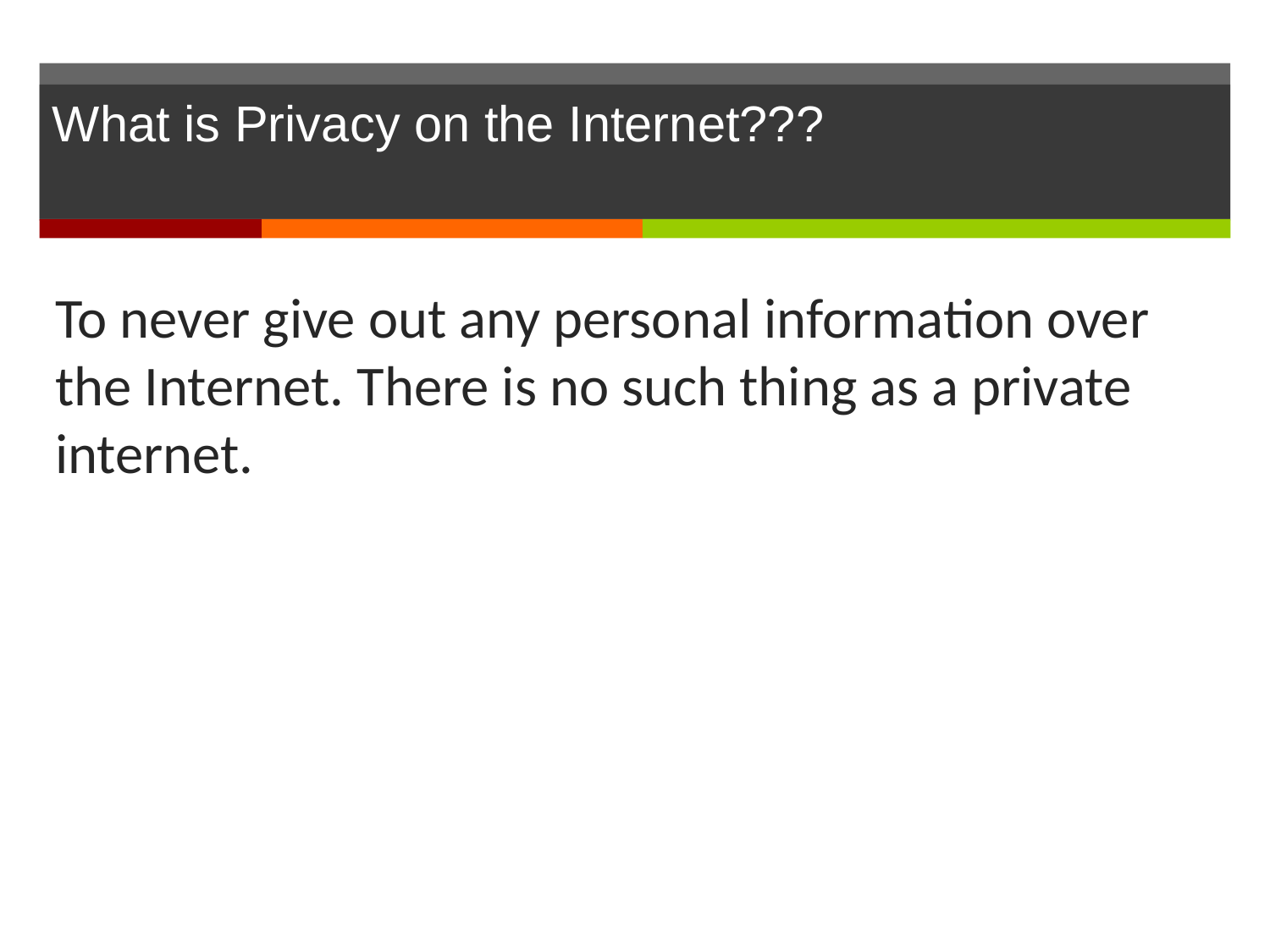

# What is Privacy on the Internet???
To never give out any personal information over the Internet. There is no such thing as a private internet.